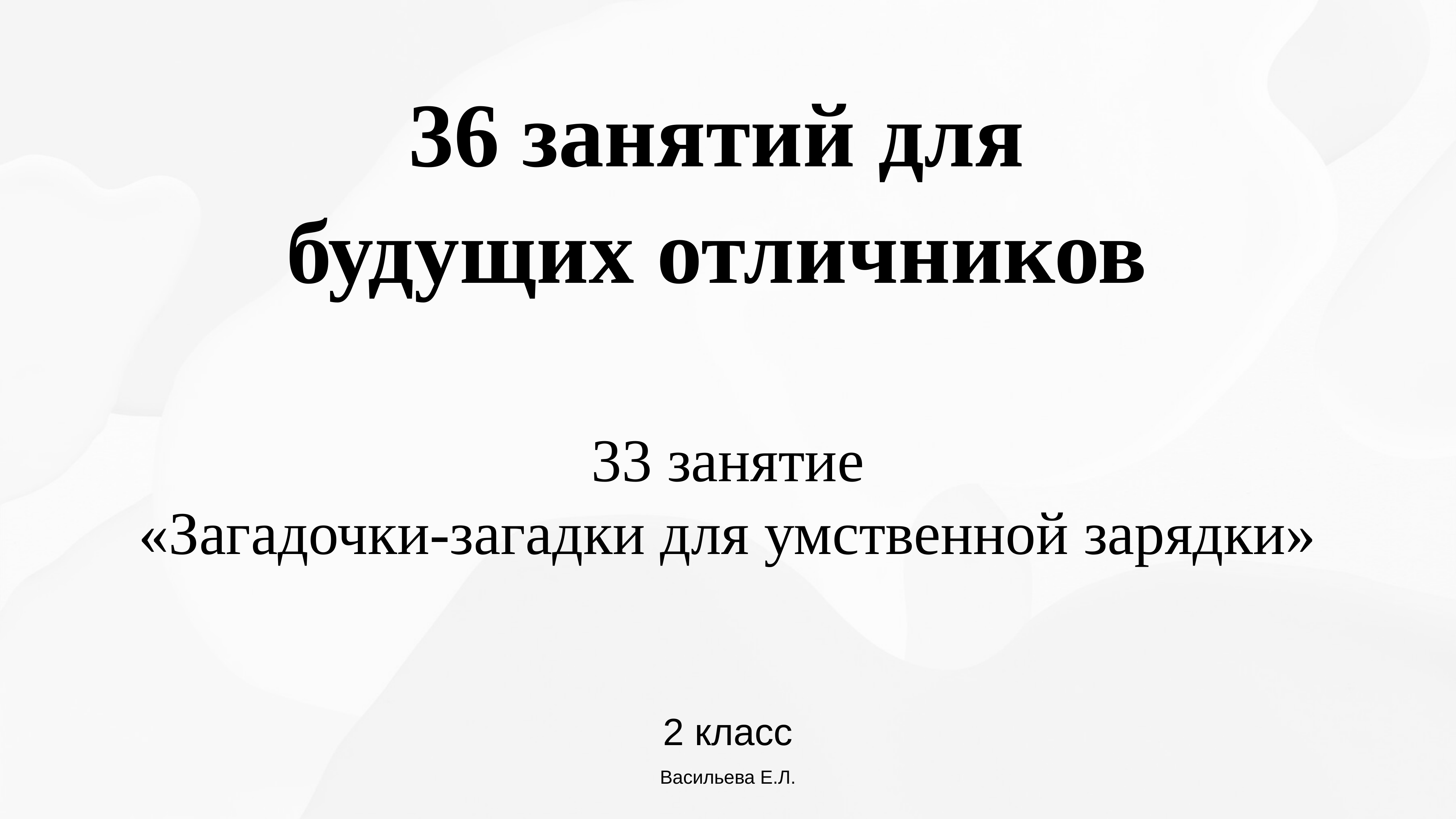

36 занятий для
будущих отличников
33 занятие
«Загадочки-загадки для умственной зарядки»
2 класс
Васильева Е.Л.